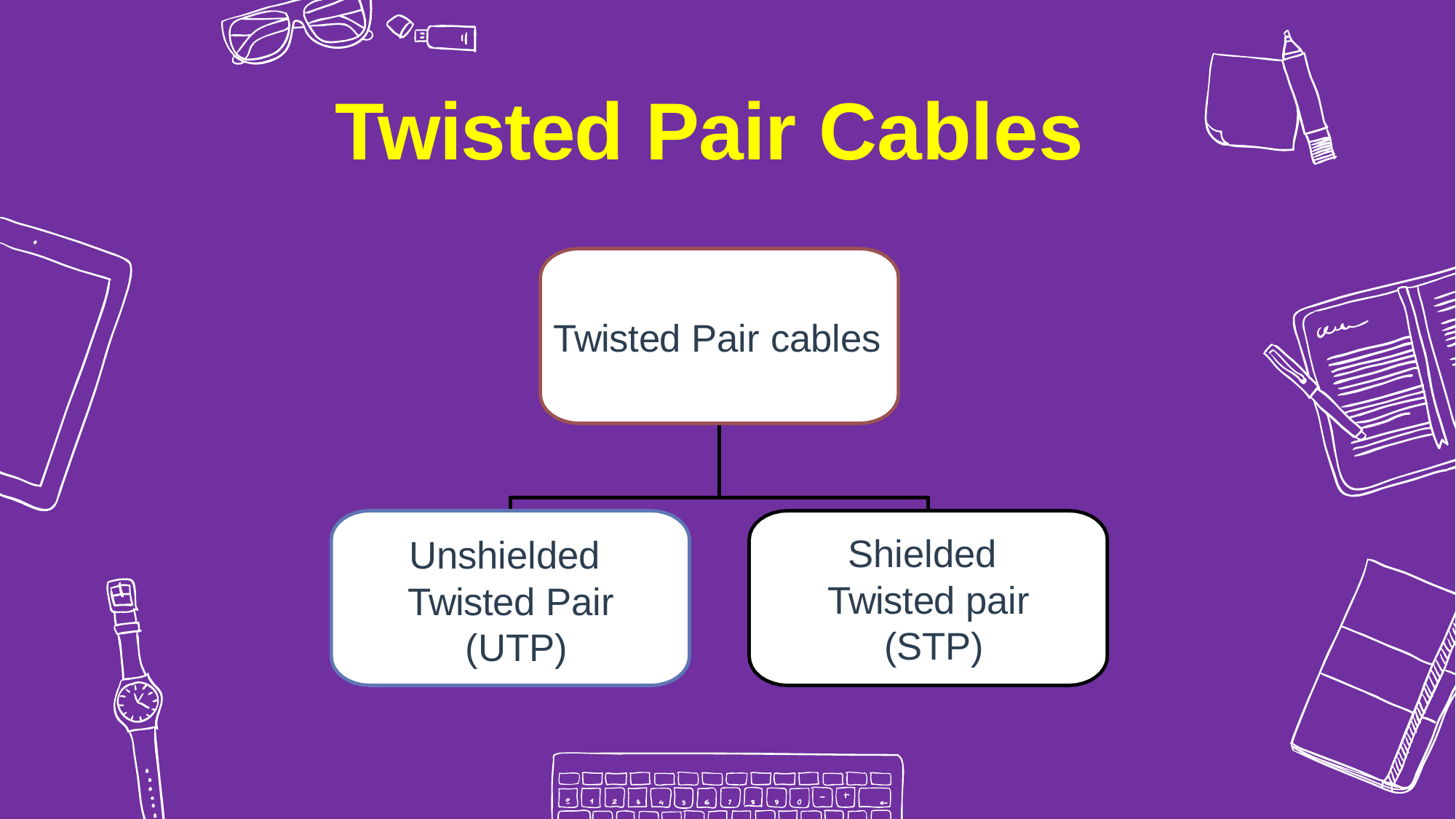

Twisted Pair Cables

Twisted Pair cables

Shielded  Twisted pair  (STP)
Unshielded  Twisted Pair  (UTP)